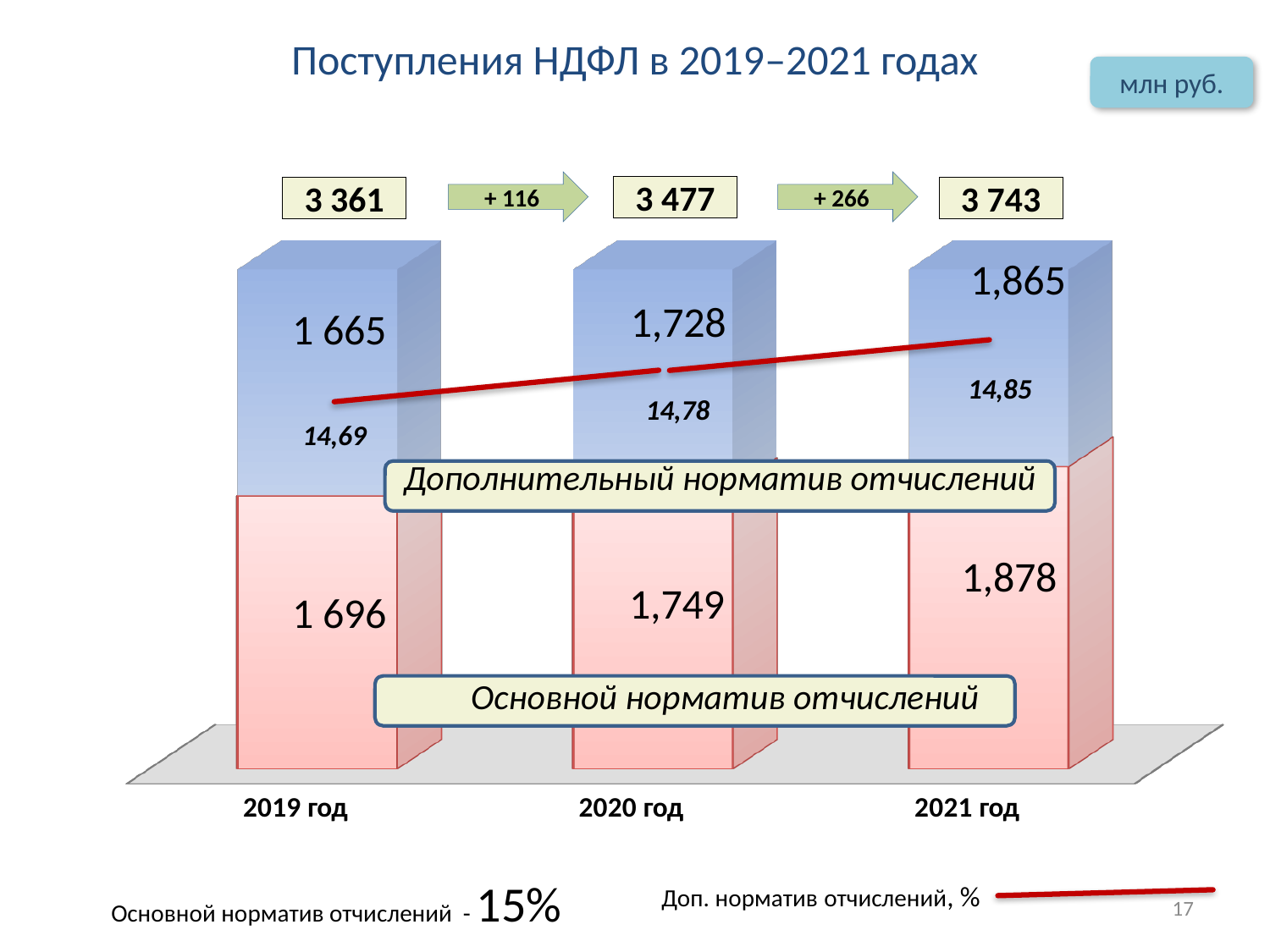

# Поступления НДФЛ в 2019–2021 годах
млн руб.

[unsupported chart]

+ 116
+ 266
3 477
3 361
3 743
14,85

14,78
14,69
Дополнительный норматив отчислений
Основной норматив отчислений

Основной норматив отчислений  - 15%
Доп. норматив отчислений, %
17